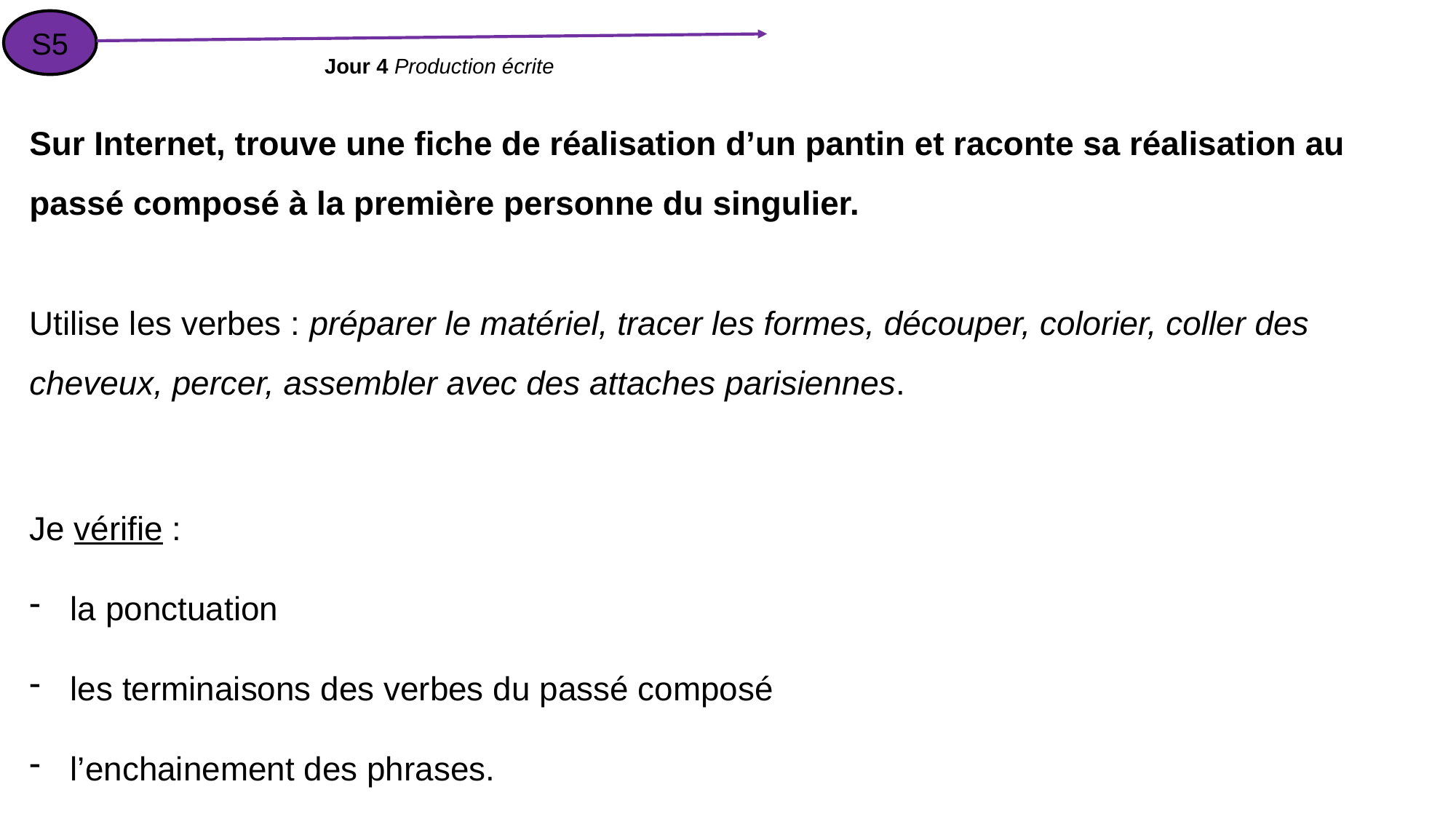

S5
Jour 4 Production écrite
Sur Internet, trouve une fiche de réalisation d’un pantin et raconte sa réalisation au passé composé à la première personne du singulier.

Utilise les verbes : préparer le matériel, tracer les formes, découper, colorier, coller des cheveux, percer, assembler avec des attaches parisiennes.

Je vérifie :
la ponctuation
les terminaisons des verbes du passé composé
l’enchainement des phrases.